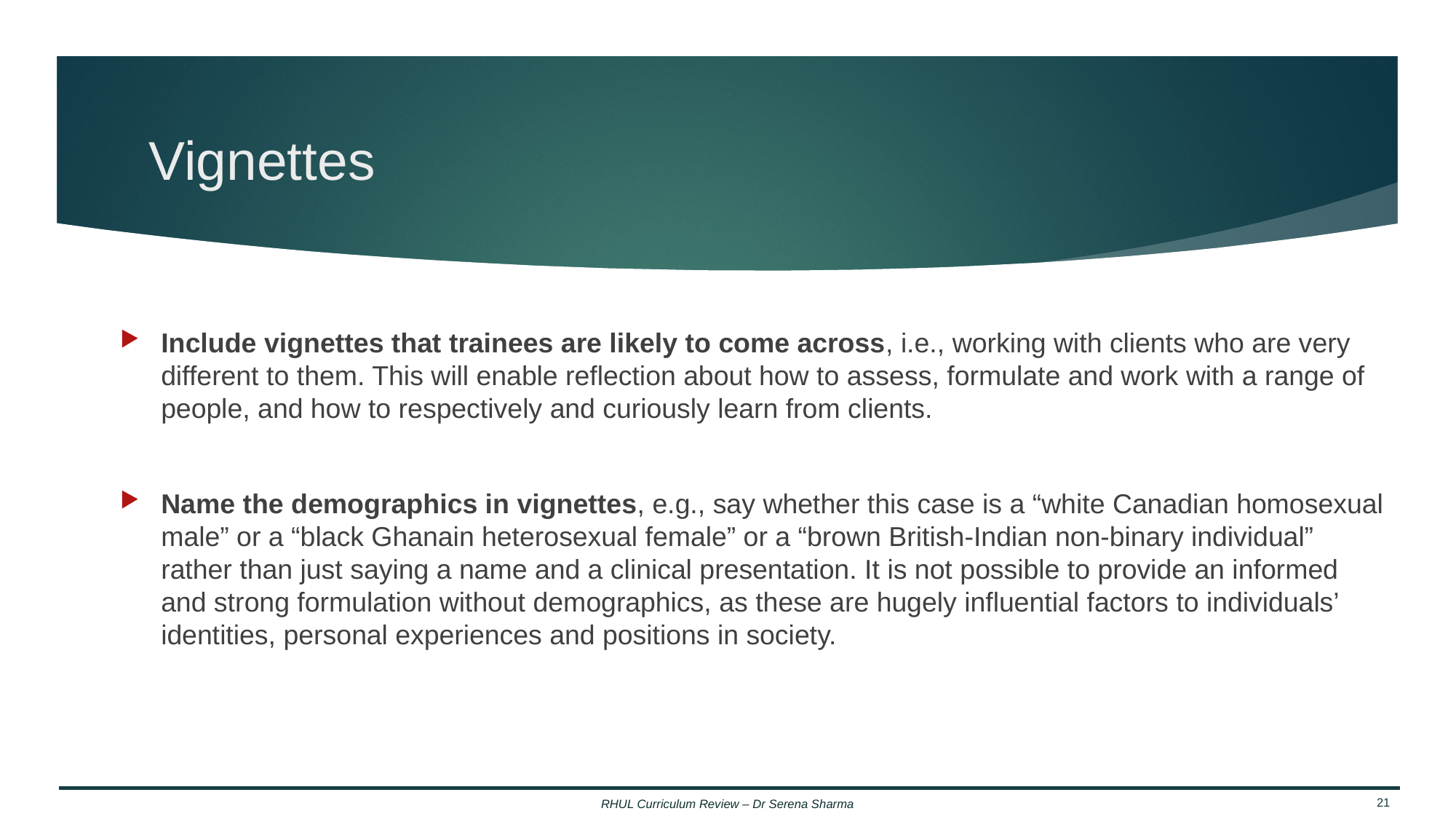

# Vignettes
Include vignettes that trainees are likely to come across, i.e., working with clients who are very different to them. This will enable reflection about how to assess, formulate and work with a range of people, and how to respectively and curiously learn from clients.

Name the demographics in vignettes, e.g., say whether this case is a “white Canadian homosexual male” or a “black Ghanain heterosexual female” or a “brown British-Indian non-binary individual” rather than just saying a name and a clinical presentation. It is not possible to provide an informed and strong formulation without demographics, as these are hugely influential factors to individuals’ identities, personal experiences and positions in society.
RHUL Curriculum Review – Dr Serena Sharma